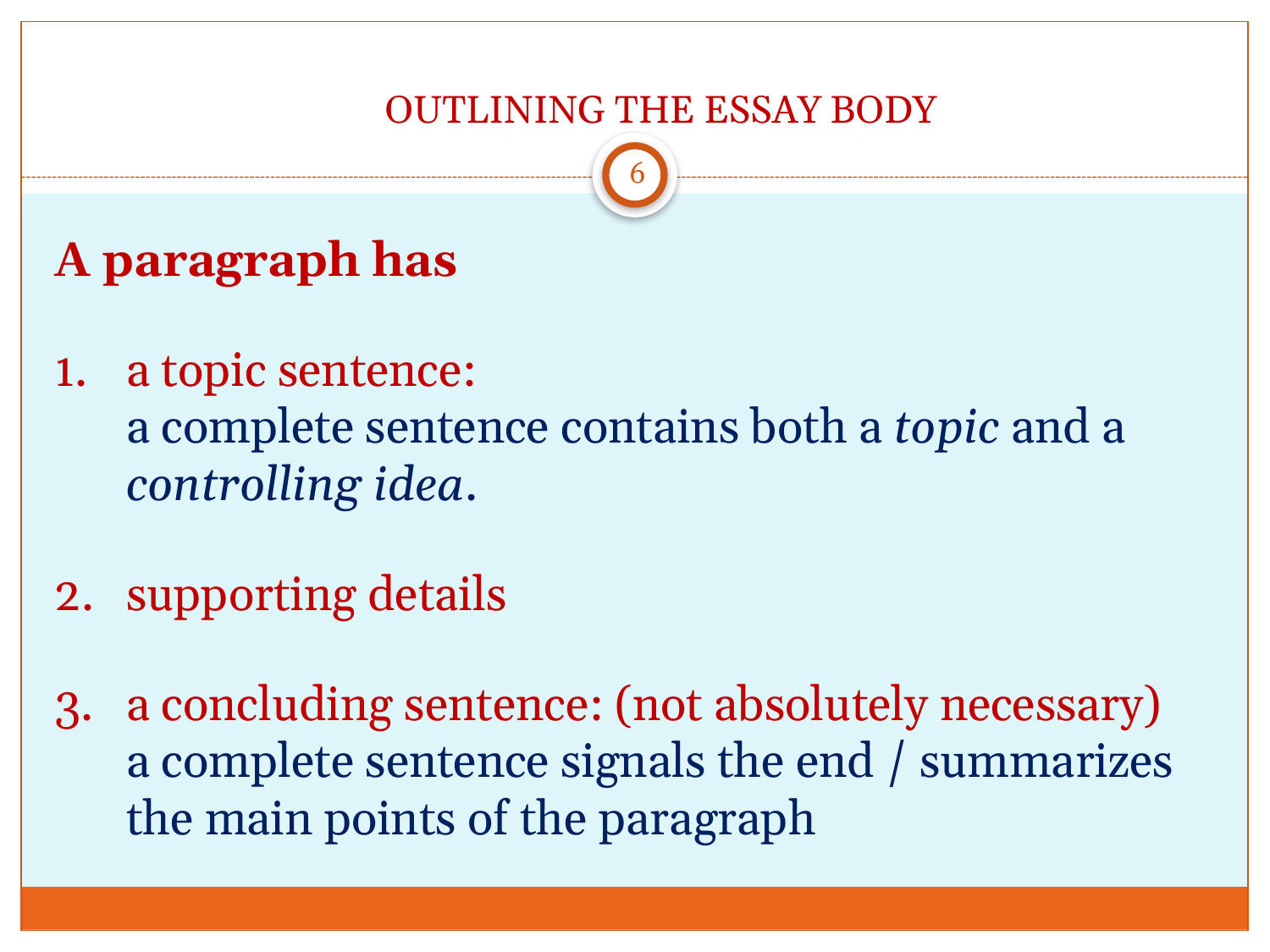

# OUTLINING THE ESSAY BODY
6
A paragraph has
a topic sentence:
a complete sentence contains both a topic and a controlling idea.
supporting details
a concluding sentence: (not absolutely necessary)
a complete sentence signals the end / summarizes the main points of the paragraph